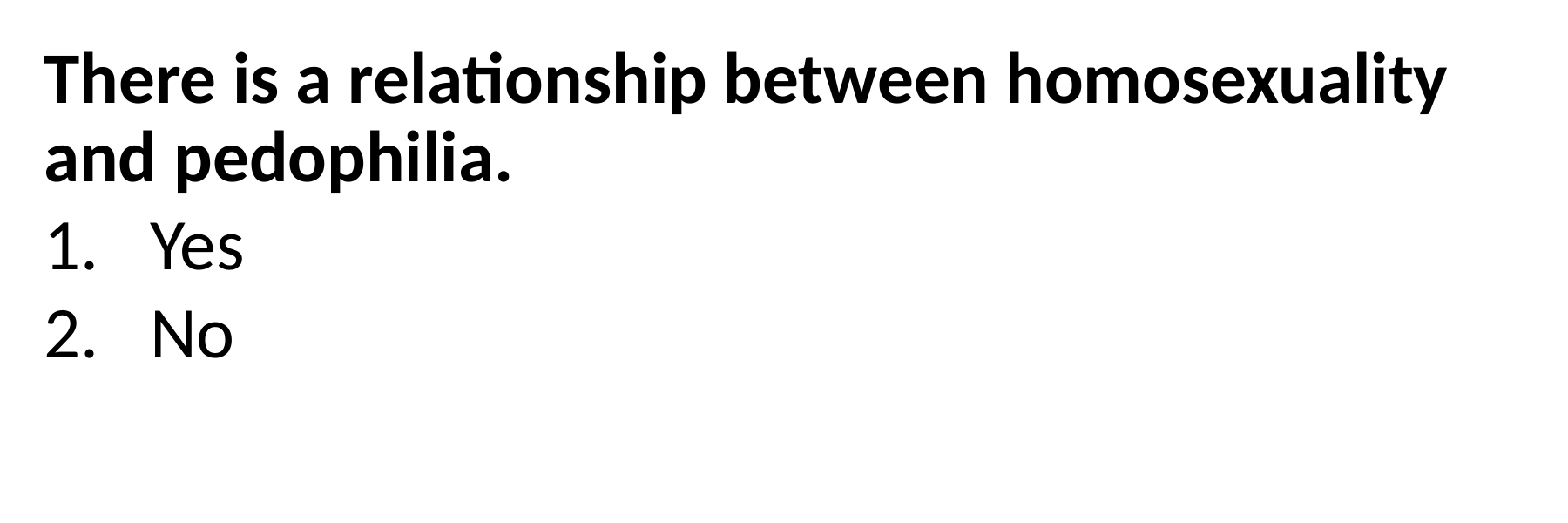

There is a relationship between homosexuality and pedophilia.
Yes
No